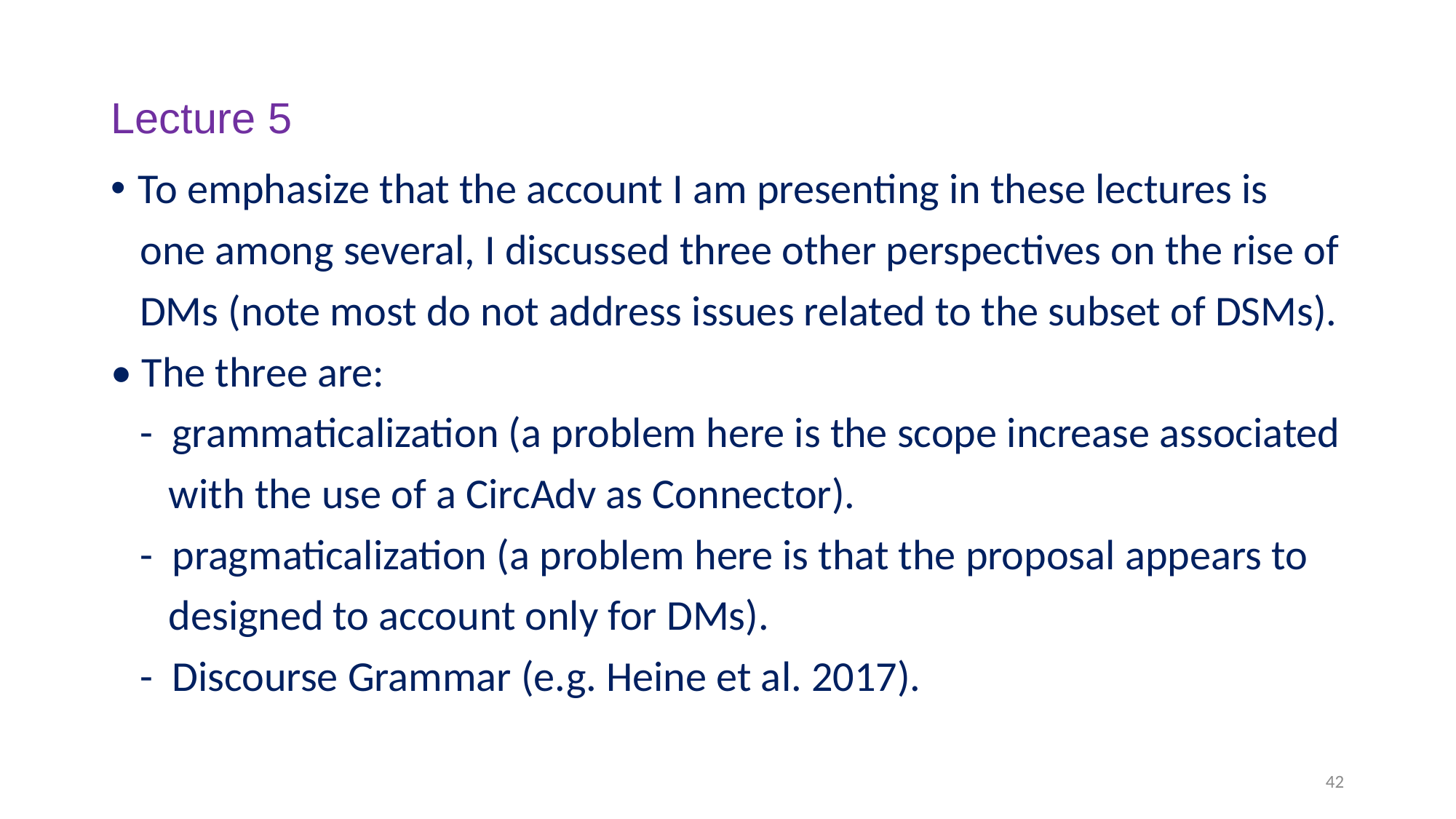

# Lecture 5
To emphasize that the account I am presenting in these lectures is
   one among several, I discussed three other perspectives on the rise of
   DMs (note most do not address issues related to the subset of DSMs).
• The three are:
   -  grammaticalization (a problem here is the scope increase associated
      with the use of a CircAdv as Connector).
   -  pragmaticalization (a problem here is that the proposal appears to
      designed to account only for DMs).
   -  Discourse Grammar (e.g. Heine et al. 2017).

42